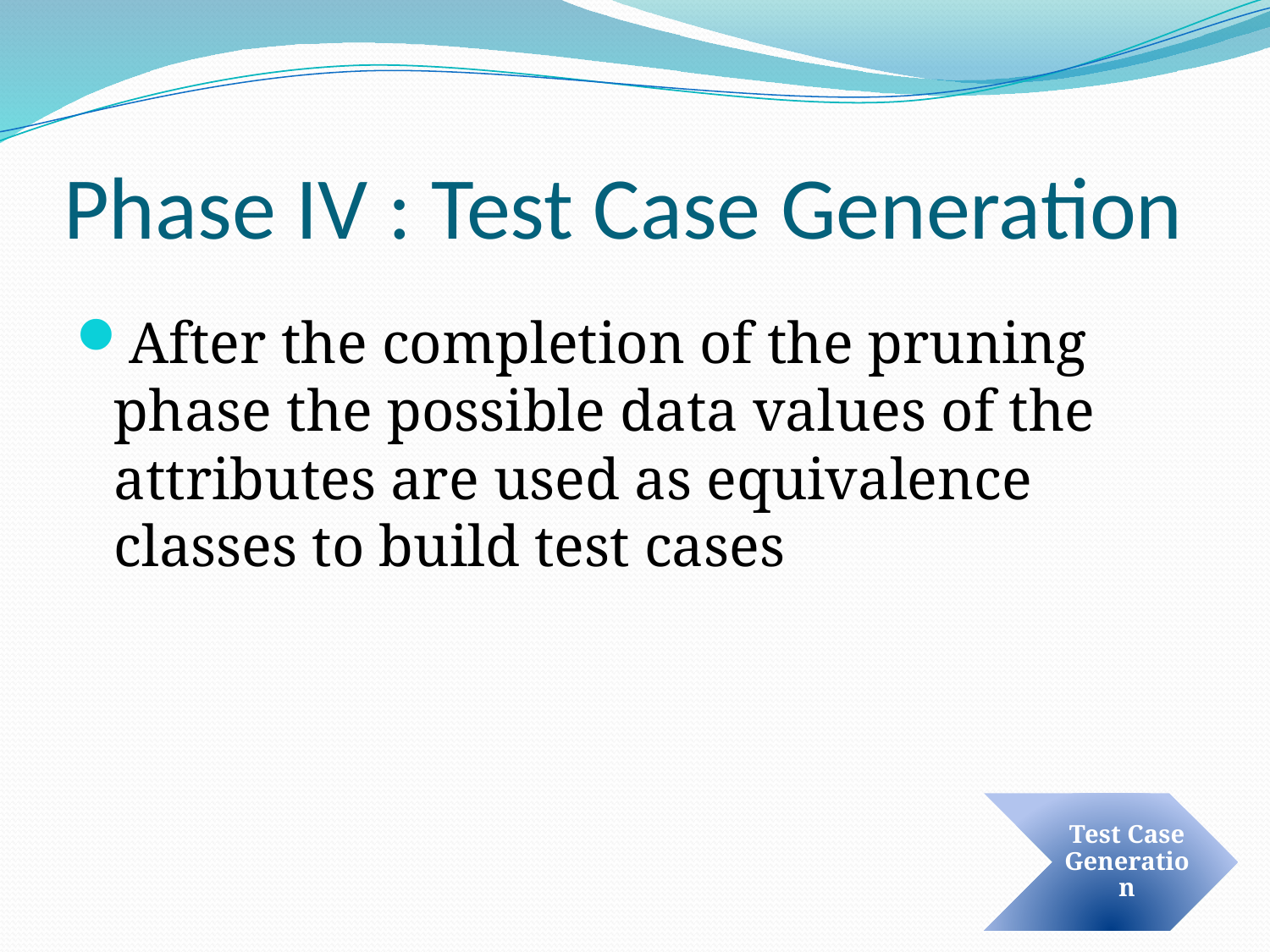

# Phase IV : Test Case Generation

After the completion of the pruning phase the possible data values of the attributes are used as equivalence classes to build test cases

Test Case Generation